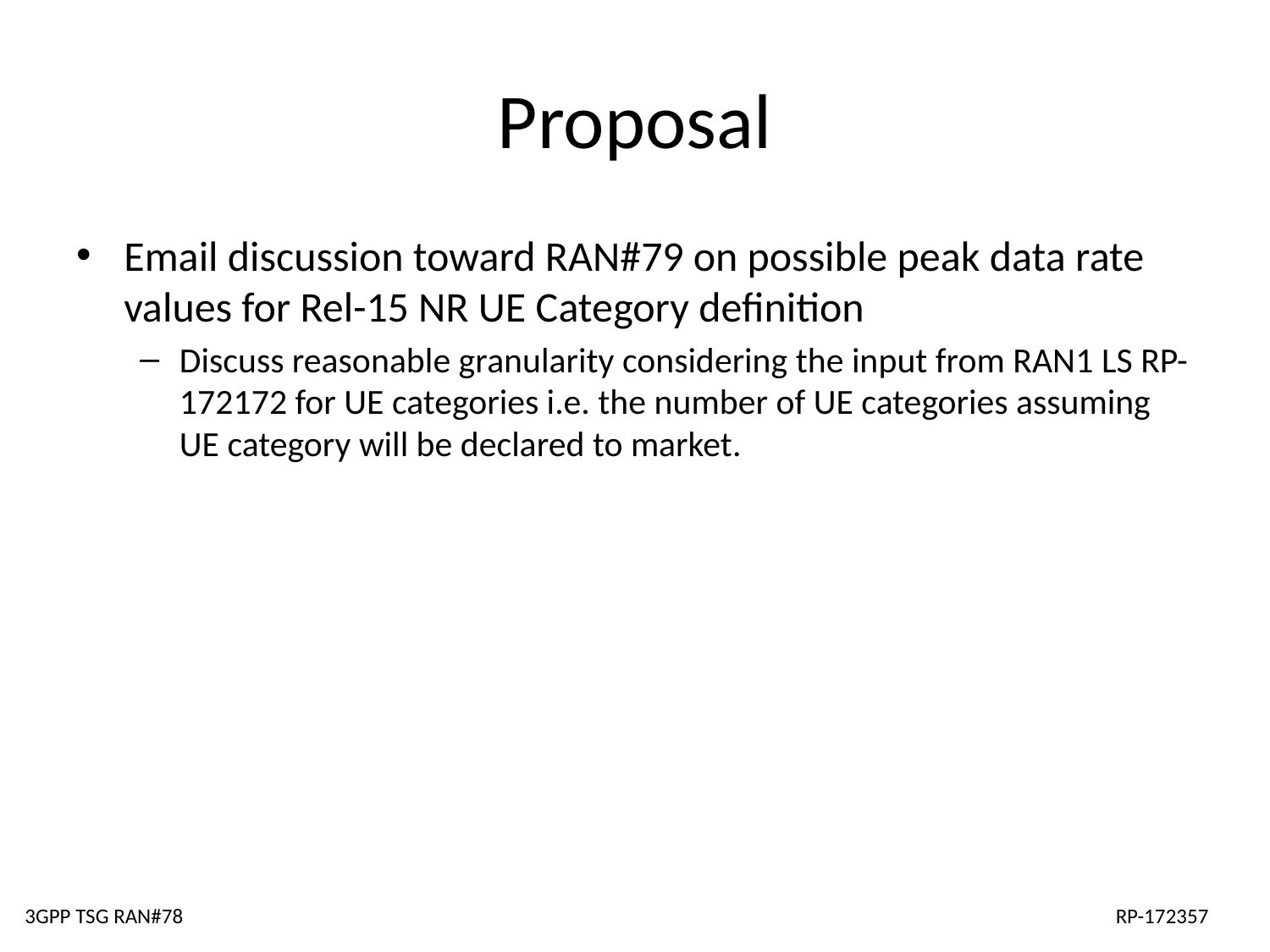

# Proposal
Email discussion toward RAN#79 on possible peak data rate values for Rel-15 NR UE Category definition
Discuss reasonable granularity considering the input from RAN1 LS RP-172172 for UE categories i.e. the number of UE categories assuming UE category will be declared to market.

3GPP TSG RAN#78 	RP-172357